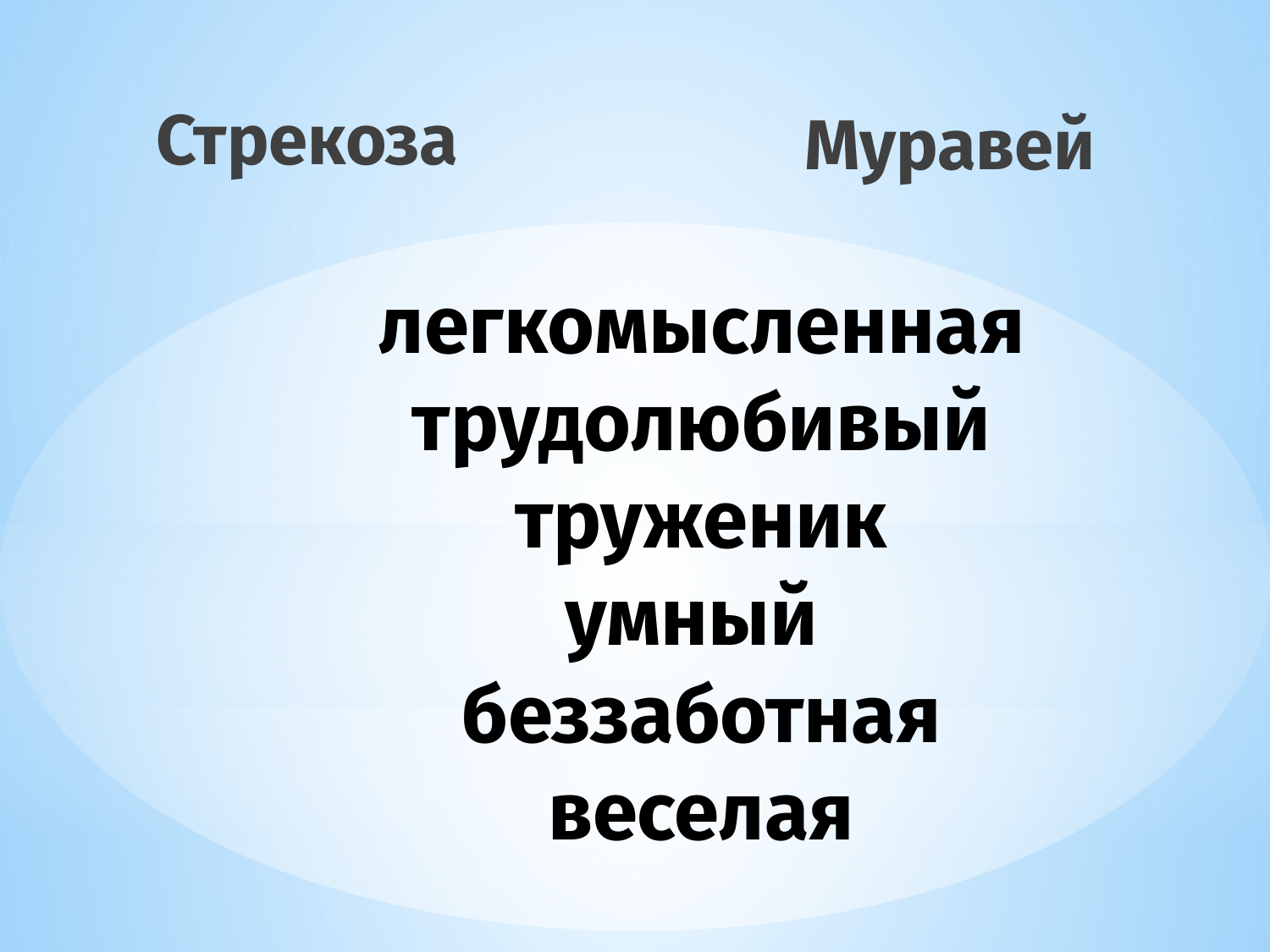

Стрекоза
Муравей
# легкомысленная трудолюбивый труженик умный беззаботная веселая